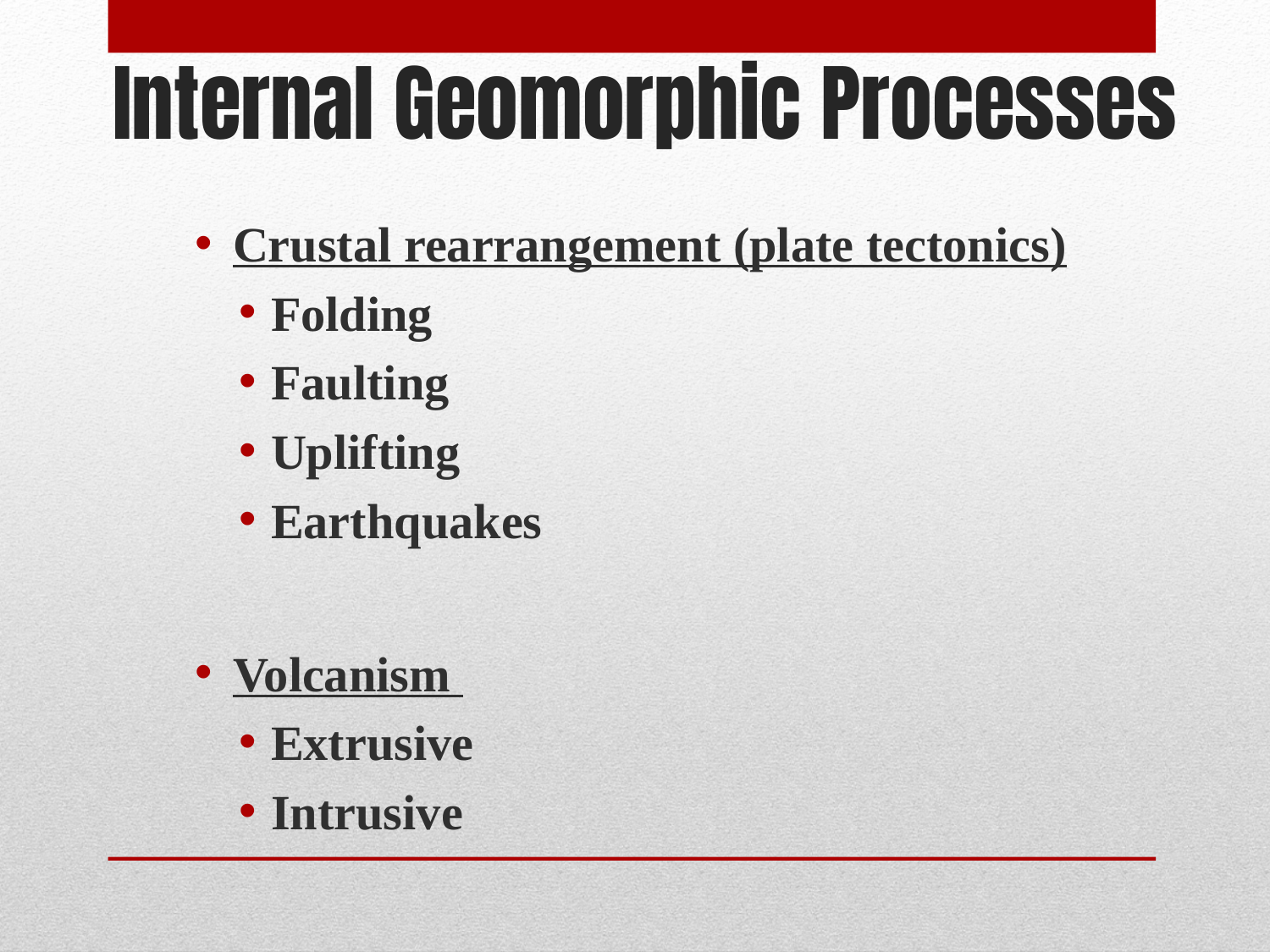

Internal Geomorphic Processes
Crustal rearrangement (plate tectonics)
Folding
Faulting
Uplifting
Earthquakes

Volcanism
Extrusive
Intrusive